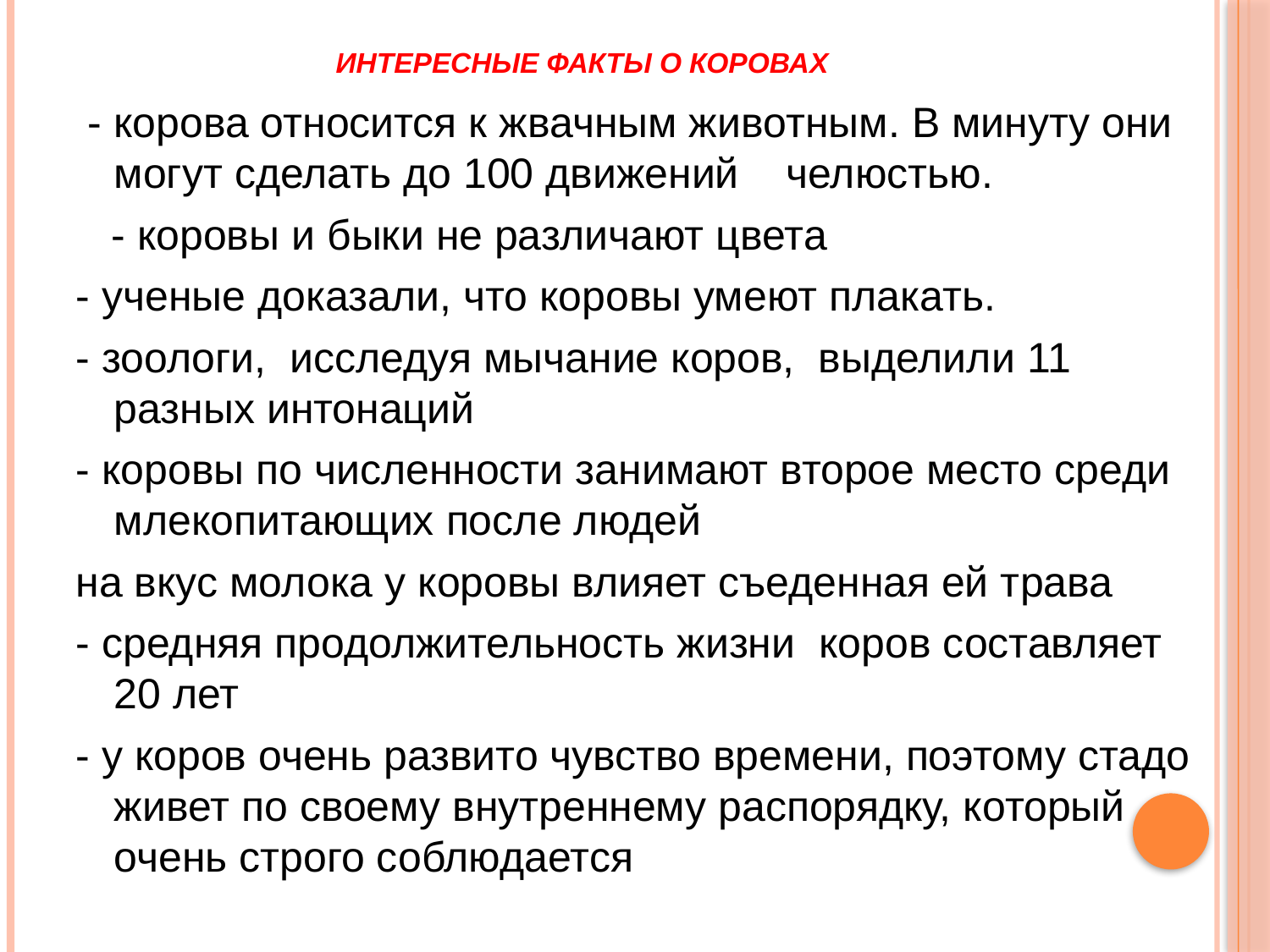

# Интересные факты о коровах
 - корова относится к жвачным животным. В минуту они могут сделать до 100 движений    челюстью.
   - коровы и быки не различают цвета
- ученые доказали, что коровы умеют плакать.
- зоологи,  исследуя мычание коров,  выделили 11 разных интонаций
- коровы по численности занимают второе место среди млекопитающих после людей
на вкус молока у коровы влияет съеденная ей трава
- средняя продолжительность жизни  коров составляет 20 лет
- у коров очень развито чувство времени, поэтому стадо живет по своему внутреннему распорядку, который очень строго соблюдается